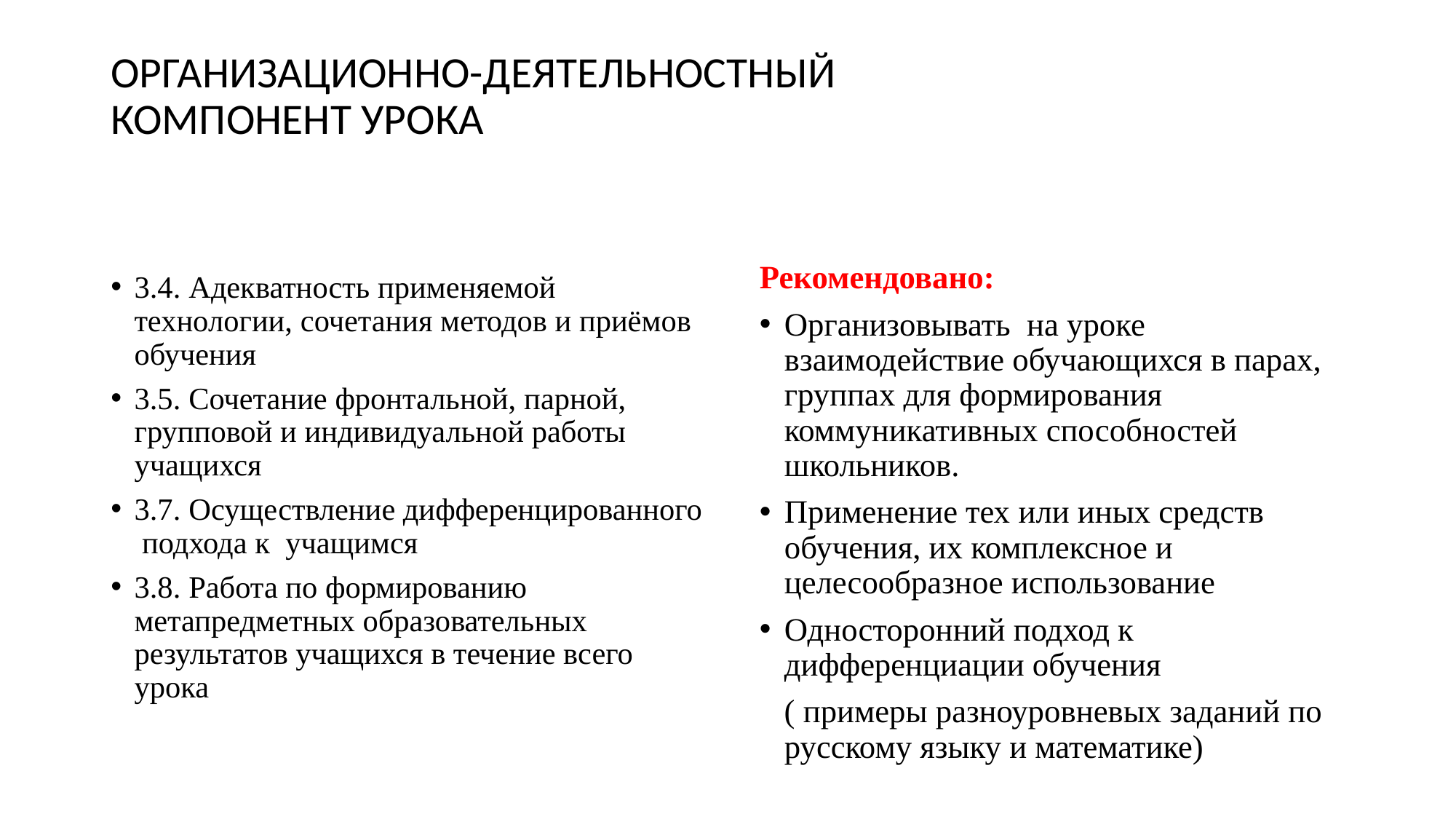

# ОРГАНИЗАЦИОННО-ДЕЯТЕЛЬНОСТНЫЙ КОМПОНЕНТ УРОКА

3.4. Адекватность применяемой технологии, сочетания методов и приёмов обучения
3.5. Сочетание фронтальной, парной, групповой и индивидуальной работы учащихся
3.7. Осуществление дифференцированного  подхода к  учащимся
3.8. Работа по формированию метапредметных образовательных результатов учащихся в течение всего урока
Рекомендовано:
Организовывать  на уроке взаимодействие обучающихся в парах, группах для формирования коммуникативных способностей школьников.
Применение тех или иных средств обучения, их комплексное и целесообразное использование
Односторонний подход к дифференциации обучения
   ( примеры разноуровневых заданий по русскому языку и математике)